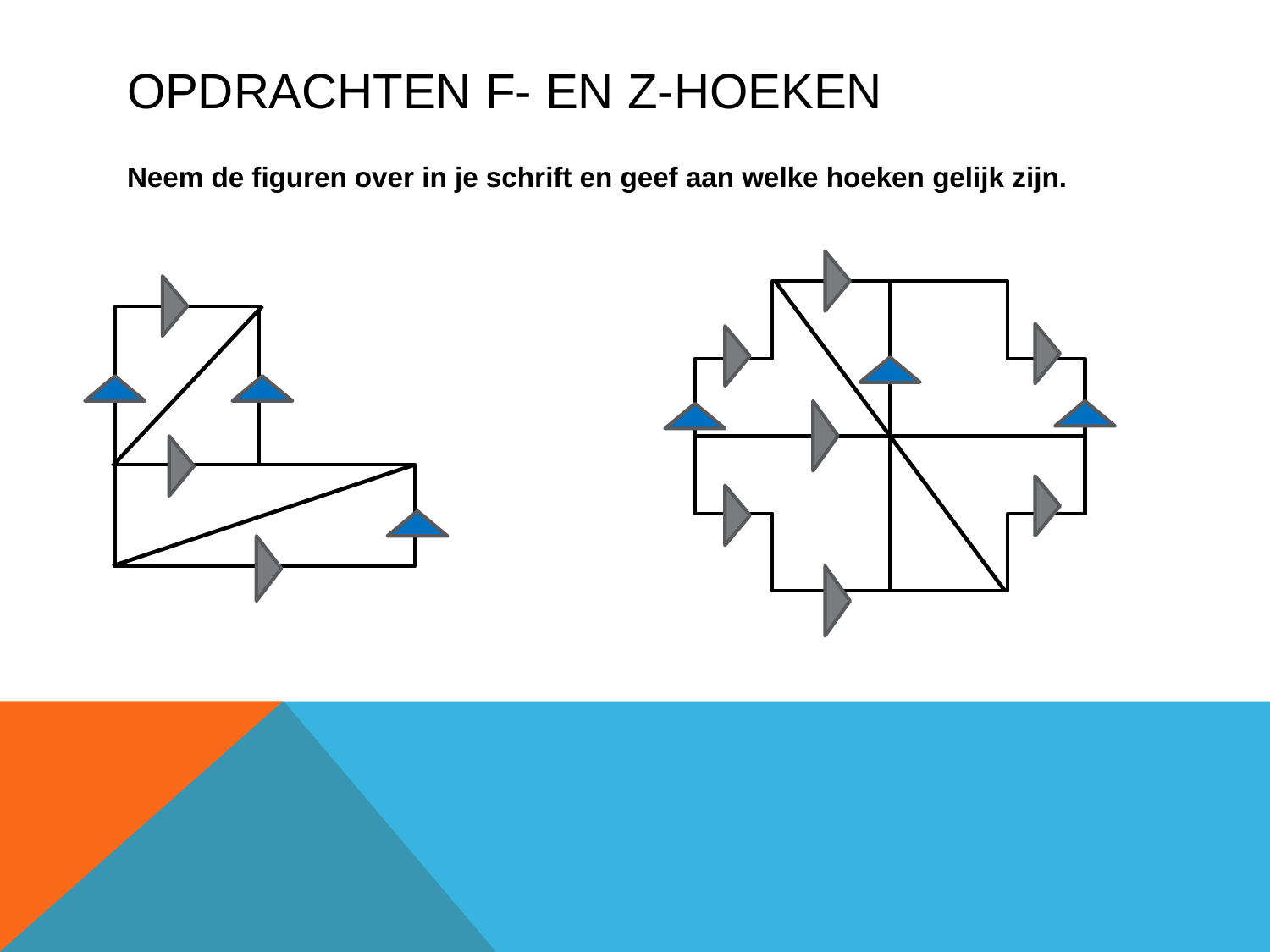

# Opdrachten F- en Z-hoeken
Neem de figuren over in je schrift en geef aan welke hoeken gelijk zijn.